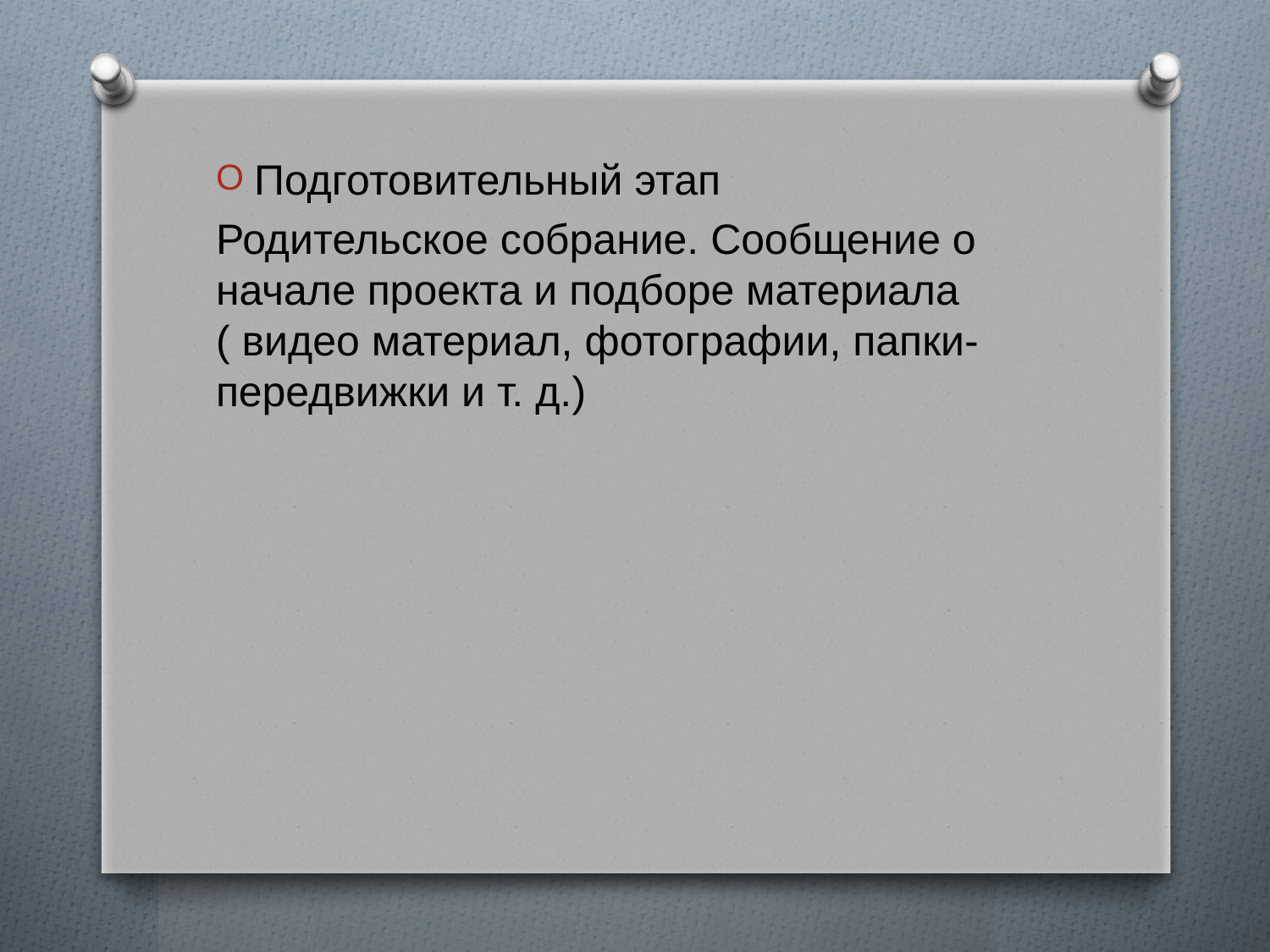

Подготовительный этап
Родительское собрание. Сообщение о начале проекта и подборе материала       ( видео материал, фотографии, папки-передвижки и т. д.)